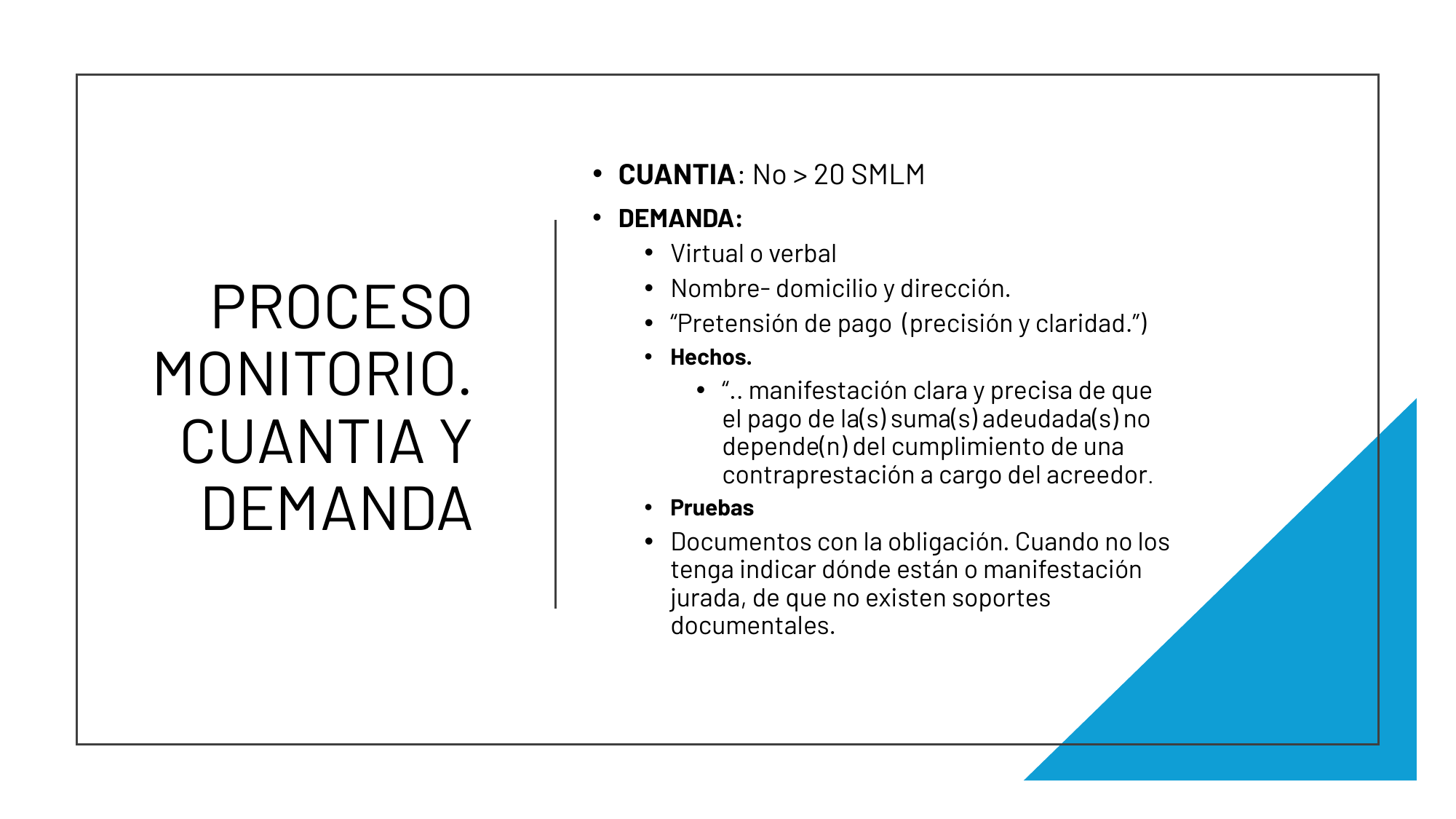

CUANTIA: No > 20 SMLM
DEMANDA:
Virtual o verbal
Nombre- domicilio y dirección.
“Pretensión de pago  (precisión y claridad.”)
Hechos.
“.. manifestación clara y precisa de que el pago de la(s) suma(s) adeudada(s) no depende(n) del cumplimiento de una contraprestación a cargo del acreedor.
Pruebas
Documentos con la obligación. Cuando no los tenga indicar dónde están o manifestación jurada, de que no existen soportes documentales.

# PROCESO MONITORIO. CUANTIA Y DEMANDA